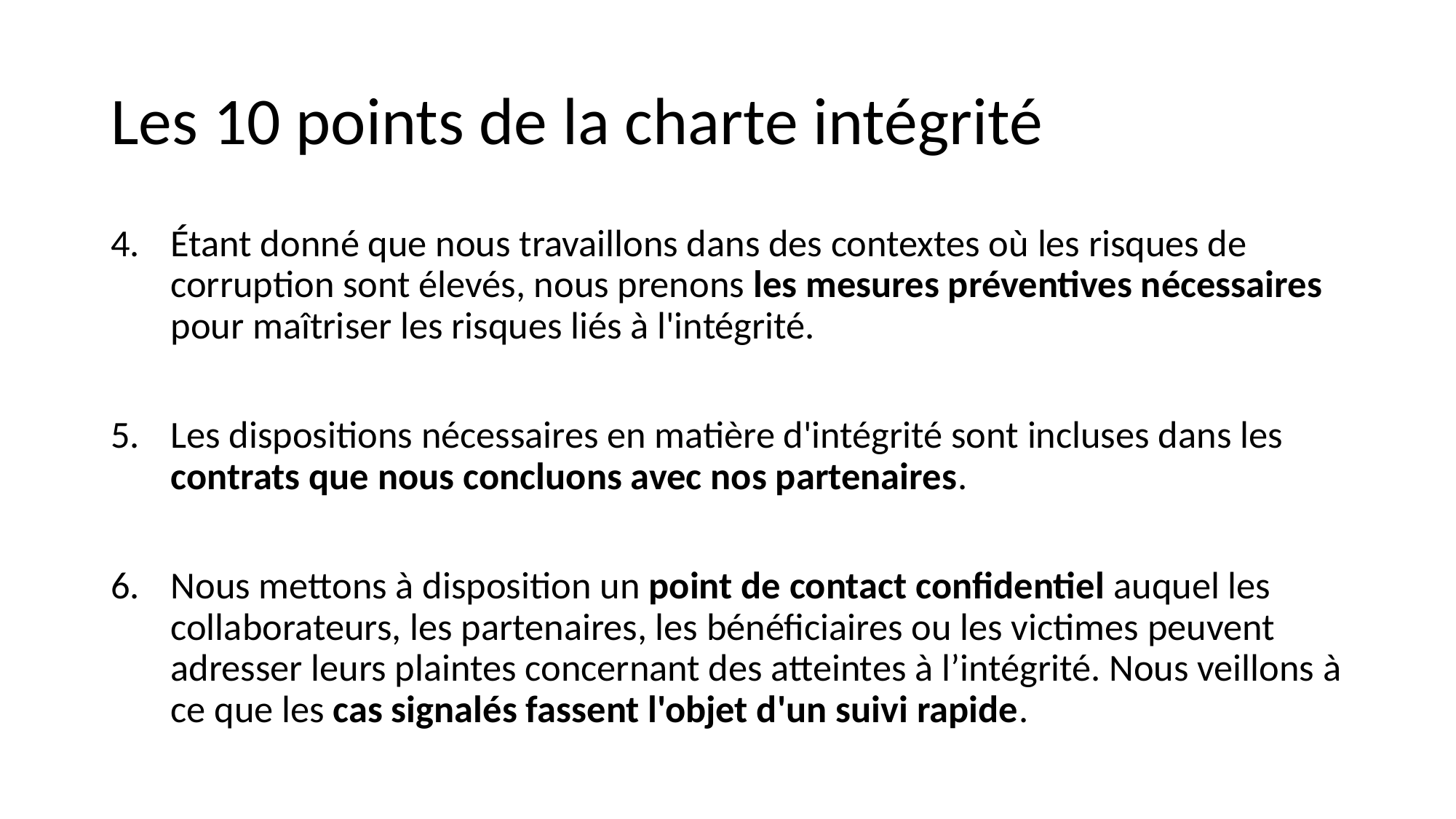

# Les 10 points de la charte intégrité
Étant donné que nous travaillons dans des contextes où les risques de corruption sont élevés, nous prenons les mesures préventives nécessaires pour maîtriser les risques liés à l'intégrité.

Les dispositions nécessaires en matière d'intégrité sont incluses dans les contrats que nous concluons avec nos partenaires.

Nous mettons à disposition un point de contact confidentiel auquel les collaborateurs, les partenaires, les bénéficiaires ou les victimes peuvent adresser leurs plaintes concernant des atteintes à l’intégrité. Nous veillons à ce que les cas signalés fassent l'objet d'un suivi rapide.